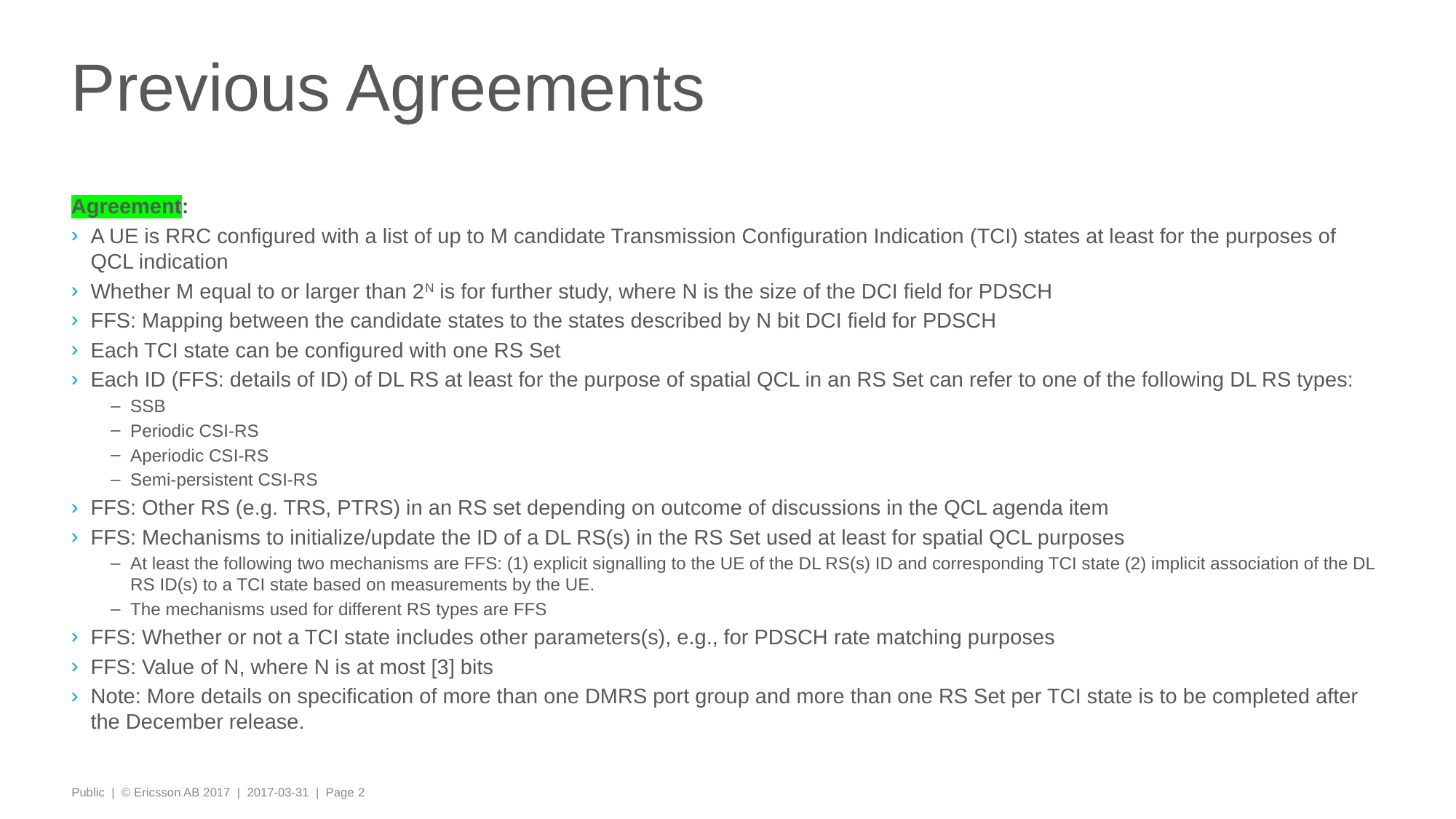

# Previous Agreements
Agreement:
A UE is RRC configured with a list of up to M candidate Transmission Configuration Indication (TCI) states at least for the purposes of QCL indication
Whether M equal to or larger than 2N is for further study, where N is the size of the DCI field for PDSCH
FFS: Mapping between the candidate states to the states described by N bit DCI field for PDSCH
Each TCI state can be configured with one RS Set
Each ID (FFS: details of ID) of DL RS at least for the purpose of spatial QCL in an RS Set can refer to one of the following DL RS types:
SSB
Periodic CSI-RS
Aperiodic CSI-RS
Semi-persistent CSI-RS
FFS: Other RS (e.g. TRS, PTRS) in an RS set depending on outcome of discussions in the QCL agenda item
FFS: Mechanisms to initialize/update the ID of a DL RS(s) in the RS Set used at least for spatial QCL purposes
At least the following two mechanisms are FFS: (1) explicit signalling to the UE of the DL RS(s) ID and corresponding TCI state (2) implicit association of the DL RS ID(s) to a TCI state based on measurements by the UE.
The mechanisms used for different RS types are FFS
FFS: Whether or not a TCI state includes other parameters(s), e.g., for PDSCH rate matching purposes
FFS: Value of N, where N is at most [3] bits
Note: More details on specification of more than one DMRS port group and more than one RS Set per TCI state is to be completed after the December release.